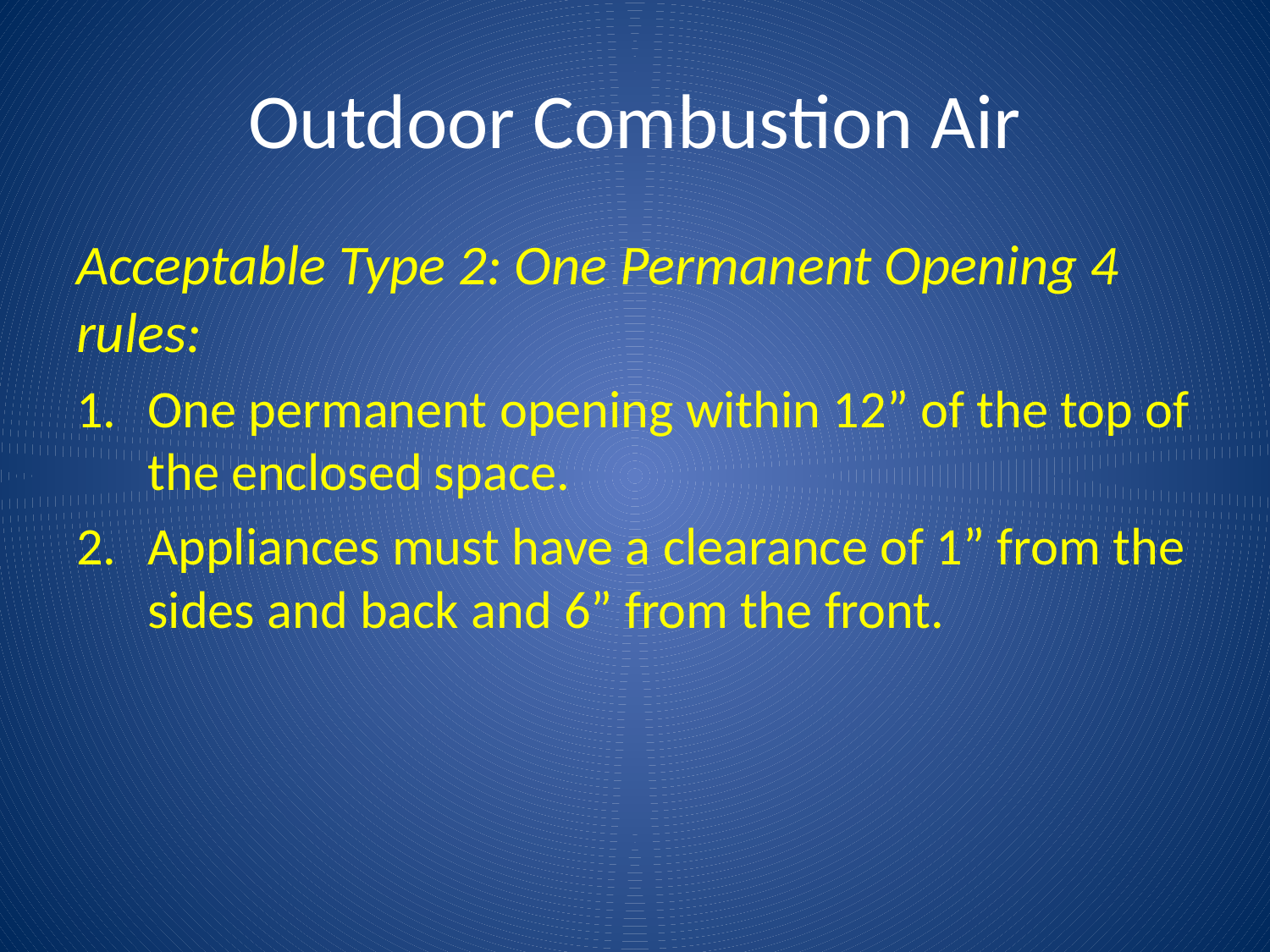

# Outdoor Combustion Air
Acceptable Type 2: One Permanent Opening 4 rules:
One permanent opening within 12” of the top of the enclosed space.
Appliances must have a clearance of 1” from the sides and back and 6” from the front.